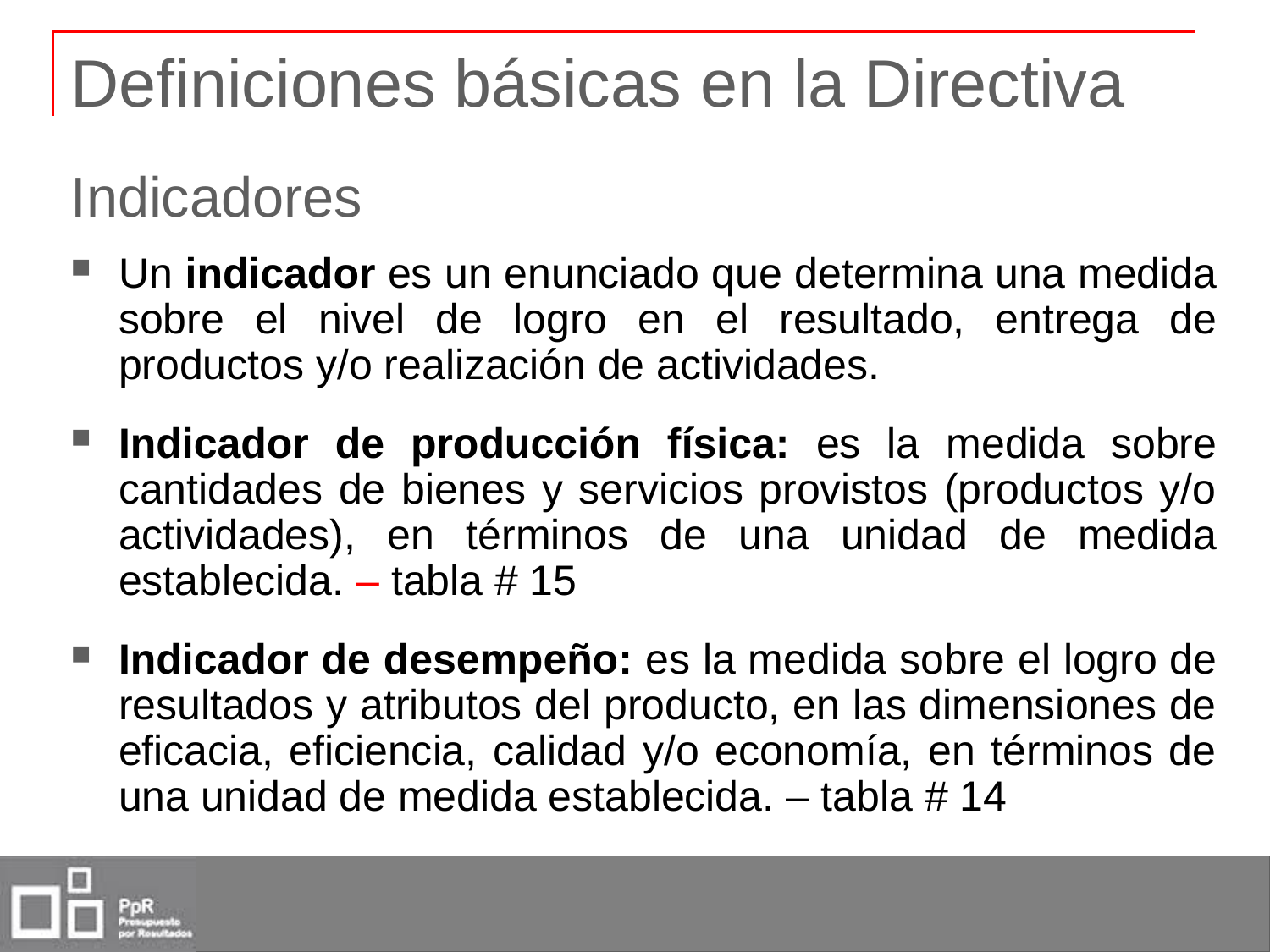

Definiciones básicas en la Directiva
# Indicadores
Un indicador es un enunciado que determina una medida sobre el nivel de logro en el resultado, entrega de productos y/o realización de actividades.

Indicador de producción física: es la medida sobre cantidades de bienes y servicios provistos (productos y/o actividades), en términos de una unidad de medida establecida. – tabla # 15

Indicador de desempeño: es la medida sobre el logro de resultados y atributos del producto, en las dimensiones de eficacia, eficiencia, calidad y/o economía, en términos de una unidad de medida establecida. – tabla # 14